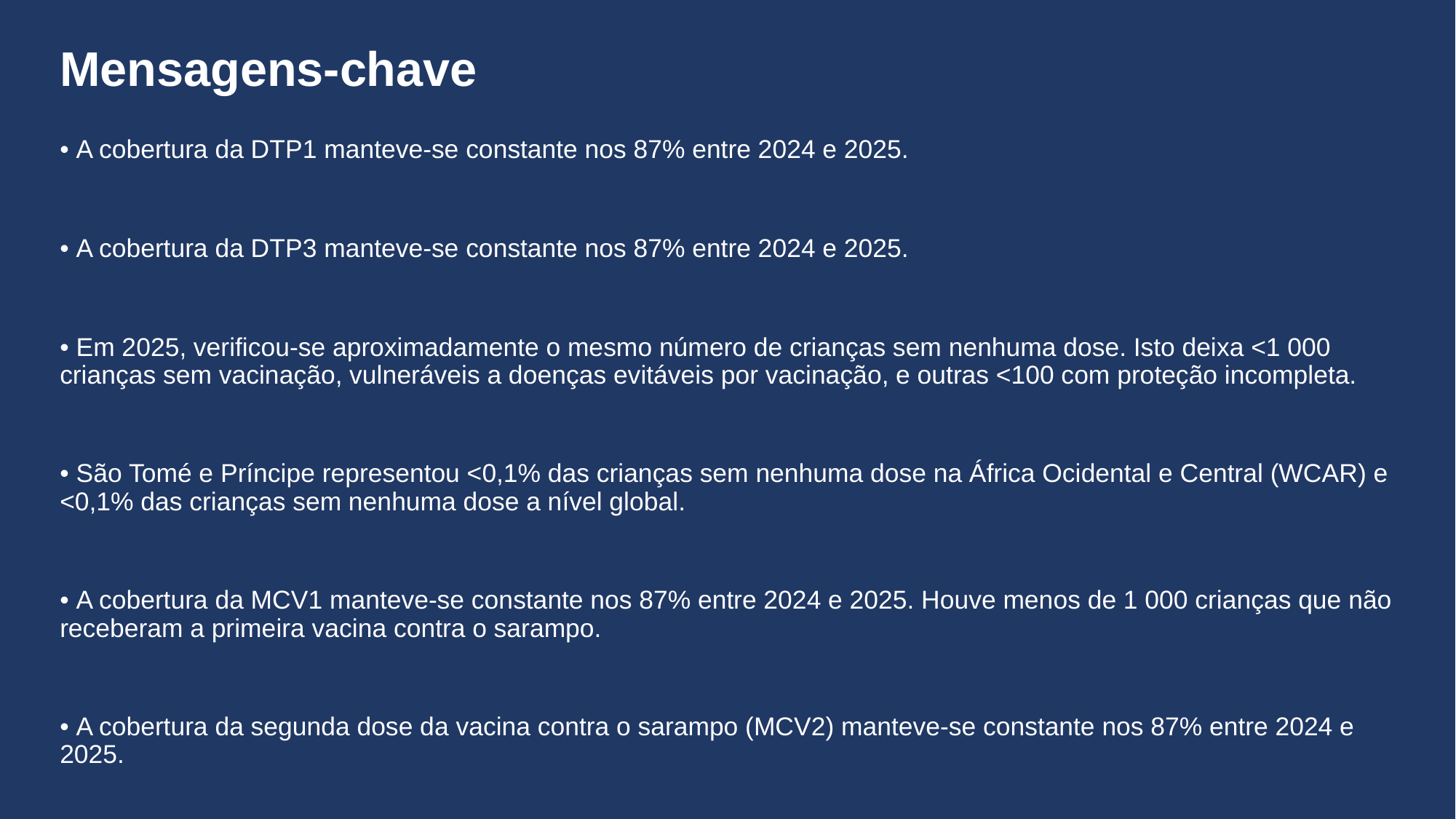

# Mensagens-chave
• A cobertura da DTP1 manteve-se constante nos 87% entre 2024 e 2025.

• A cobertura da DTP3 manteve-se constante nos 87% entre 2024 e 2025.

• Em 2025, verificou-se aproximadamente o mesmo número de crianças sem nenhuma dose. Isto deixa <1 000 crianças sem vacinação, vulneráveis a doenças evitáveis por vacinação, e outras <100 com proteção incompleta.

• São Tomé e Príncipe representou <0,1% das crianças sem nenhuma dose na África Ocidental e Central (WCAR) e <0,1% das crianças sem nenhuma dose a nível global.

• A cobertura da MCV1 manteve-se constante nos 87% entre 2024 e 2025. Houve menos de 1 000 crianças que não receberam a primeira vacina contra o sarampo.

• A cobertura da segunda dose da vacina contra o sarampo (MCV2) manteve-se constante nos 87% entre 2024 e 2025.

• A cobertura da última dose da vacina contra o HPV (HPVc) entre as raparigas aumentou de 75% para 97% em 2025, devido à melhoria do desempenho do programa.